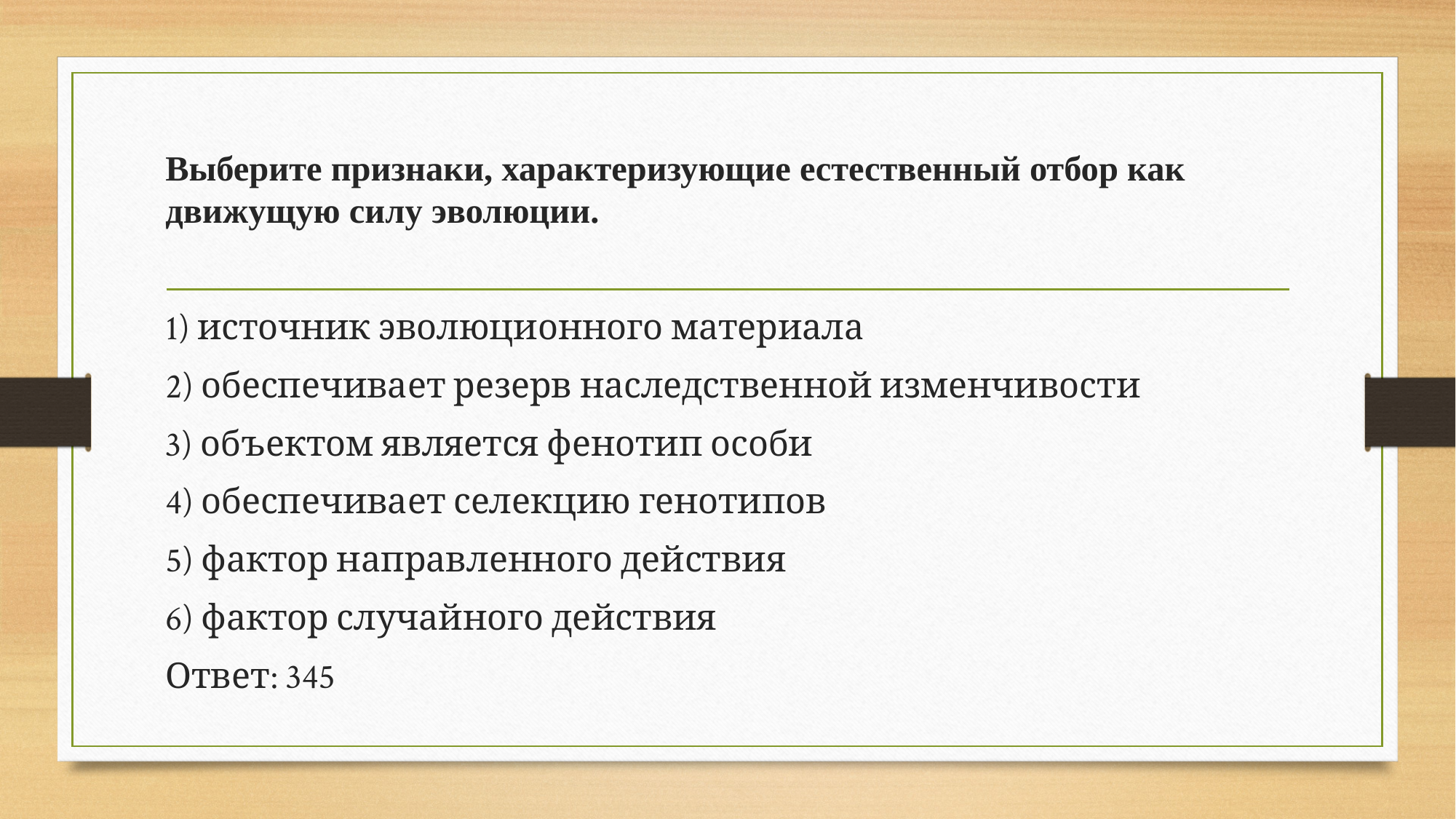

#
Выберите признаки, характеризующие естественный отбор как движущую силу эволюции.

1) источник эволюционного материала
2) обеспечивает резерв наследственной изменчивости
3) объектом является фенотип особи
4) обеспечивает селекцию генотипов
5) фактор направленного действия
6) фактор случайного действия
Ответ: 345